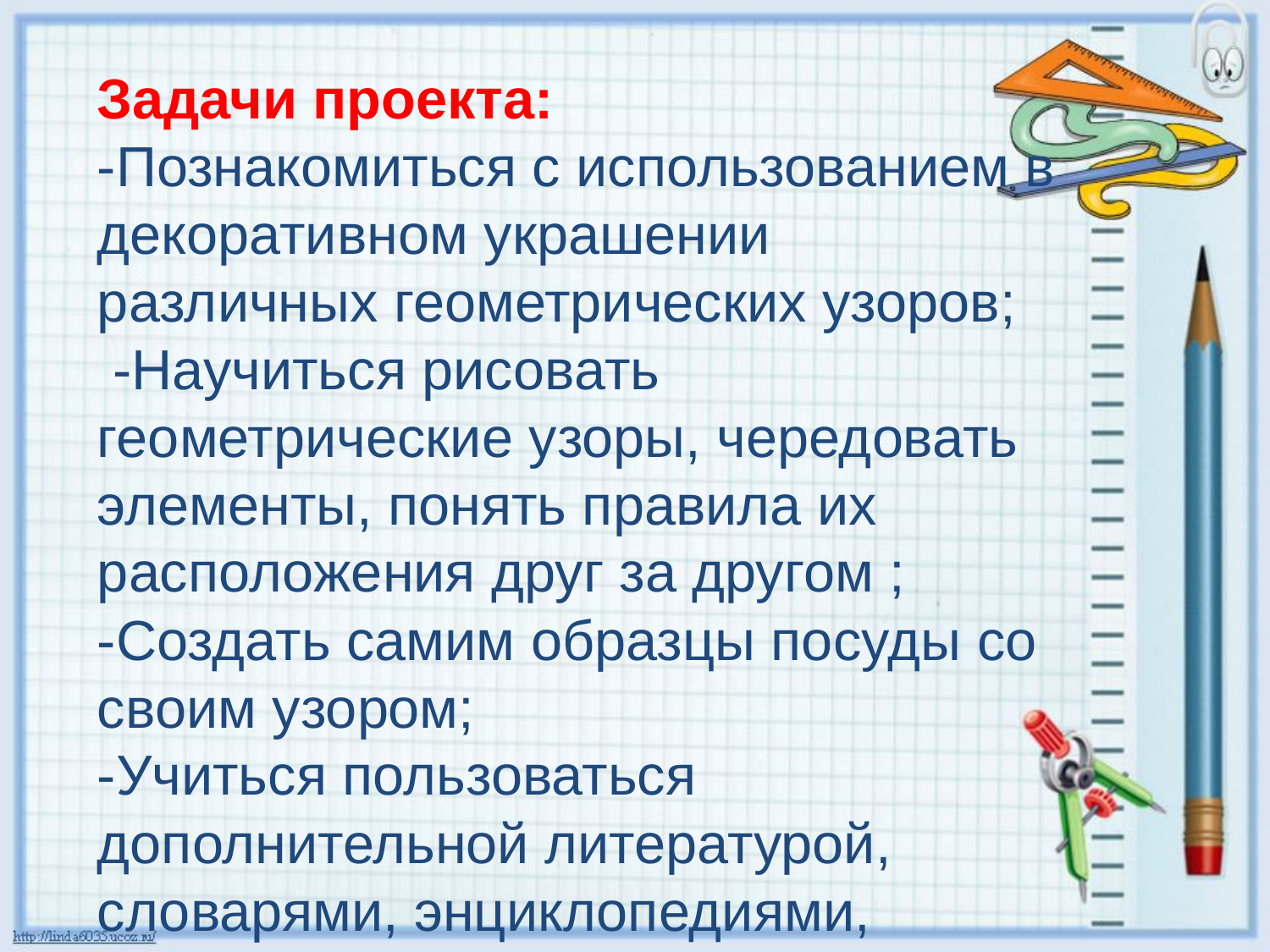

Задачи проекта:
-Познакомиться с использованием в декоративном украшении различных геометрических узоров;
 -Научиться рисовать геометрические узоры, чередовать элементы, понять правила их расположения друг за другом ;
-Создать самим образцы посуды со своим узором;
-Учиться пользоваться дополнительной литературой, словарями, энциклопедиями, интернетом.